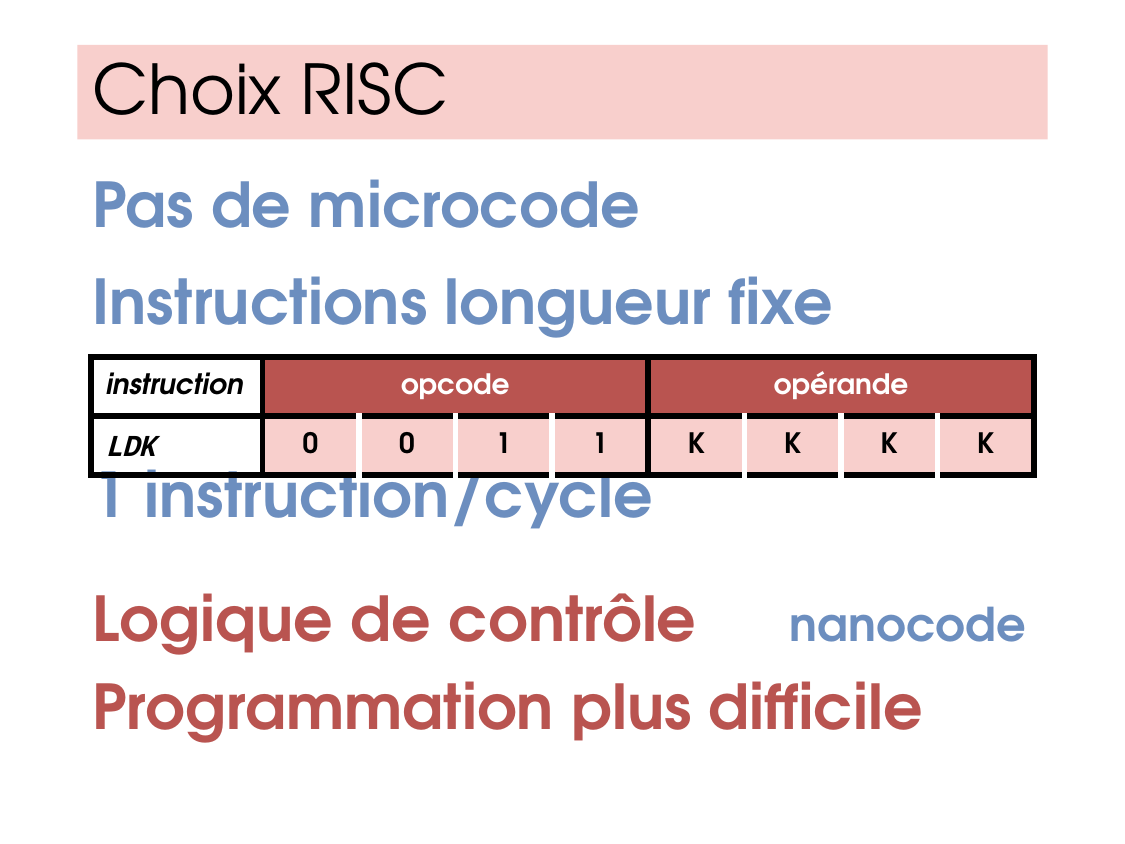

# Choix RISC
Pas de microcode
Instructions longueur fixe

1 instruction/cycle

Logique de contrôle	nanocode
Programmation plus difficile
| instruction | opcode |  |  |  | opérande |  |  |  |
| --- | --- | --- | --- | --- | --- | --- | --- | --- |
| LDK | 0 | 0 | 1 | 1 | K | K | K | K |